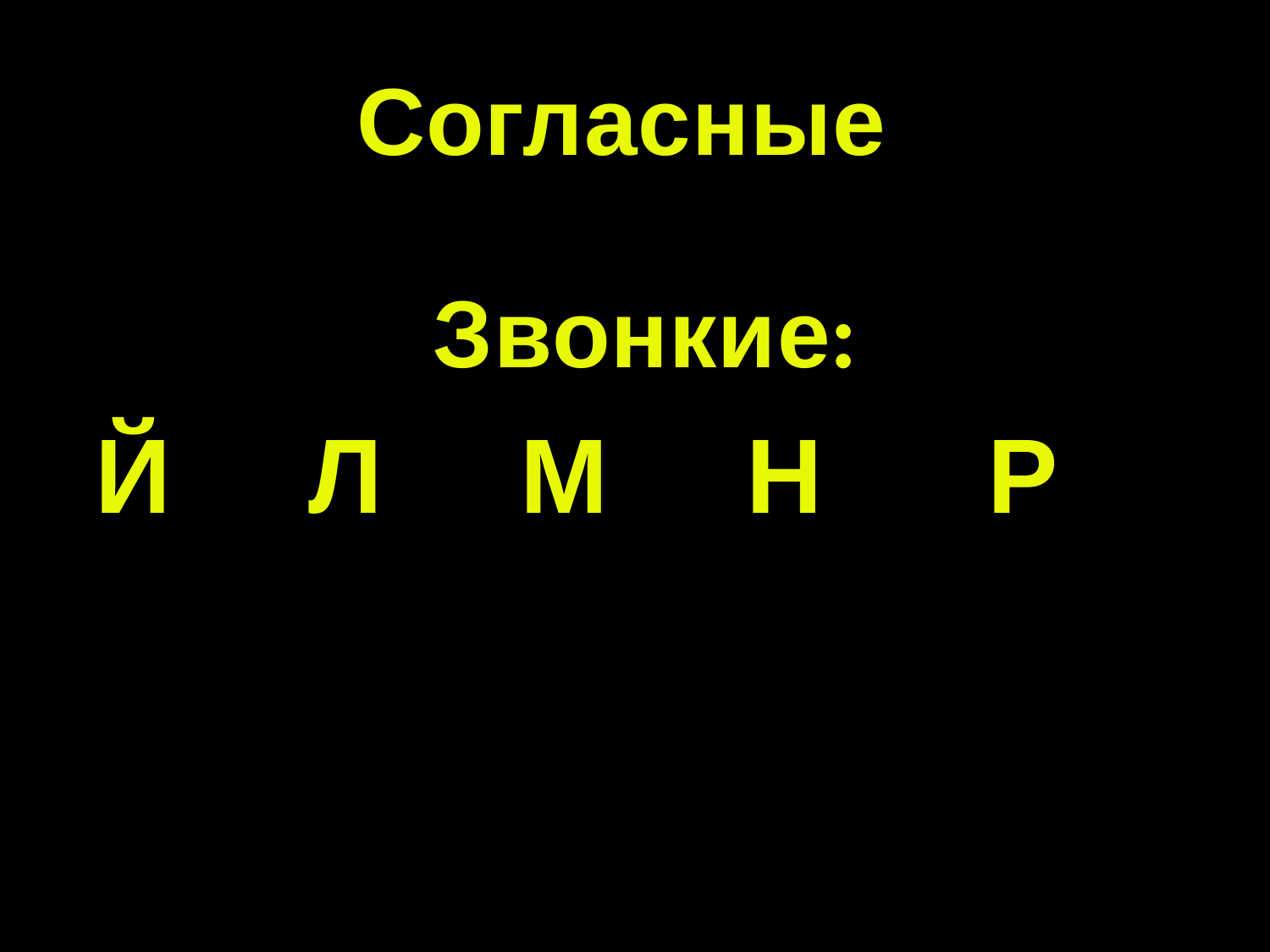

# Согласные
Звонкие:
Й     Л     М     Н      Р